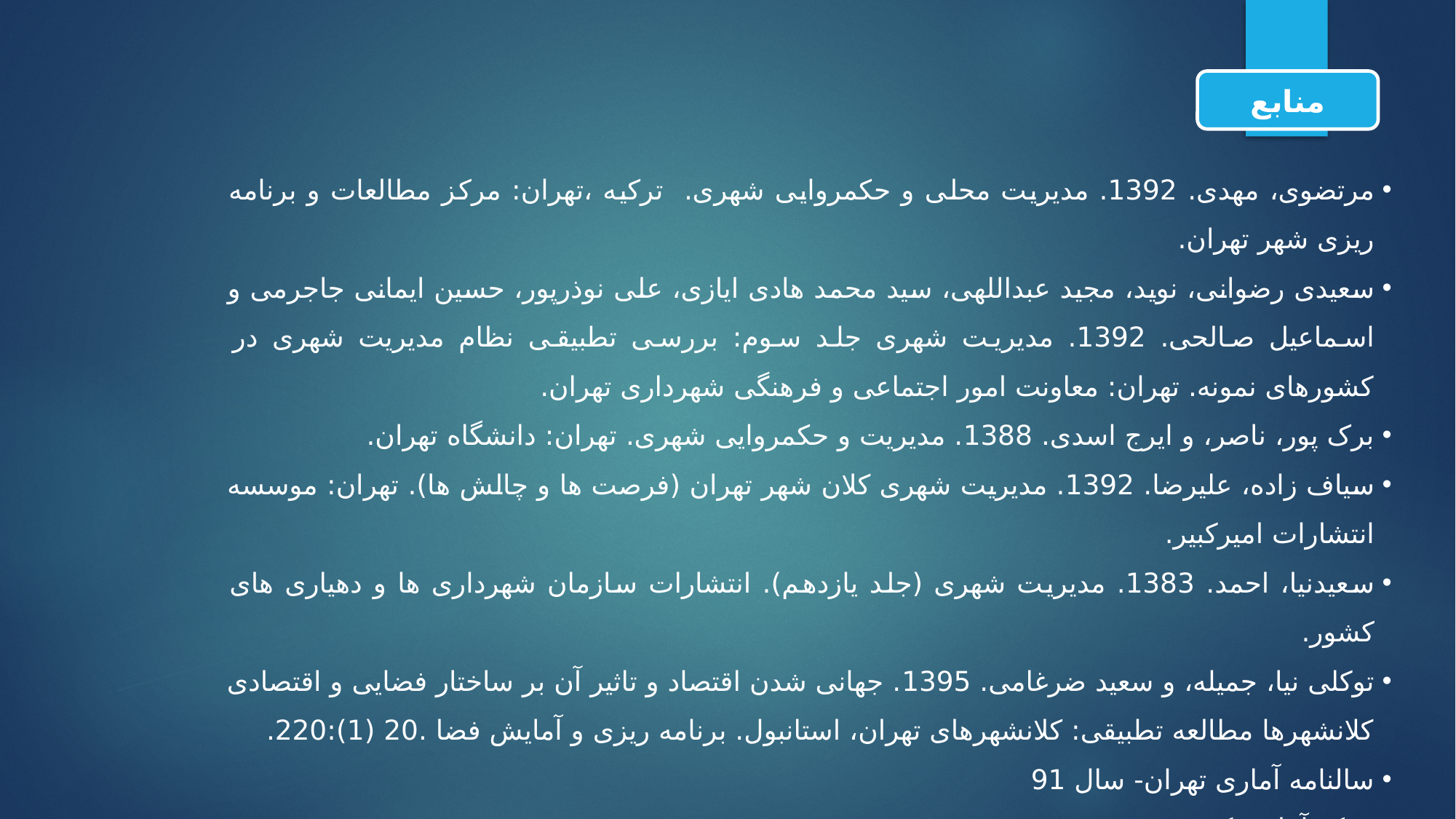

منابع
مرتضوی، مهدی. 1392. مدیریت محلی و حکمروایی شهری.  ترکیه ،تهران: مرکز مطالعات و برنامه ریزی شهر تهران.
سعیدی رضوانی، نوید، مجید عبداللهی، سید محمد هادی ایازی، علی نوذرپور، حسین ایمانی جاجرمی و اسماعیل صالحی. 1392. مدیریت شهری جلد سوم: بررسی تطبیقی نظام مدیریت شهری در کشورهای نمونه. تهران: معاونت امور اجتماعی و فرهنگی شهرداری تهران.
برک پور، ناصر، و ایرج اسدی. 1388. مدیریت و حکمروایی شهری. تهران: دانشگاه تهران.
سیاف زاده، علیرضا. 1392. مدیریت شهری کلان شهر تهران (فرصت ها و چالش ها). تهران: موسسه انتشارات امیرکبیر.
سعیدنیا، احمد. 1383. مدیریت شهری (جلد یازدهم). انتشارات سازمان شهرداری ها و دهیاری های کشور.
توکلی نیا، جمیله، و سعید ضرغامی. 1395. جهانی شدن اقتصاد و تاثیر آن بر ساختار فضایی و اقتصادی کلانشهرها مطالعه تطبیقی: کلانشهرهای تهران، استانبول. برنامه ریزی و آمایش فضا .20 (1):220.
سالنامه آماری تهران- سال 91
مرکز آمار ترکیه